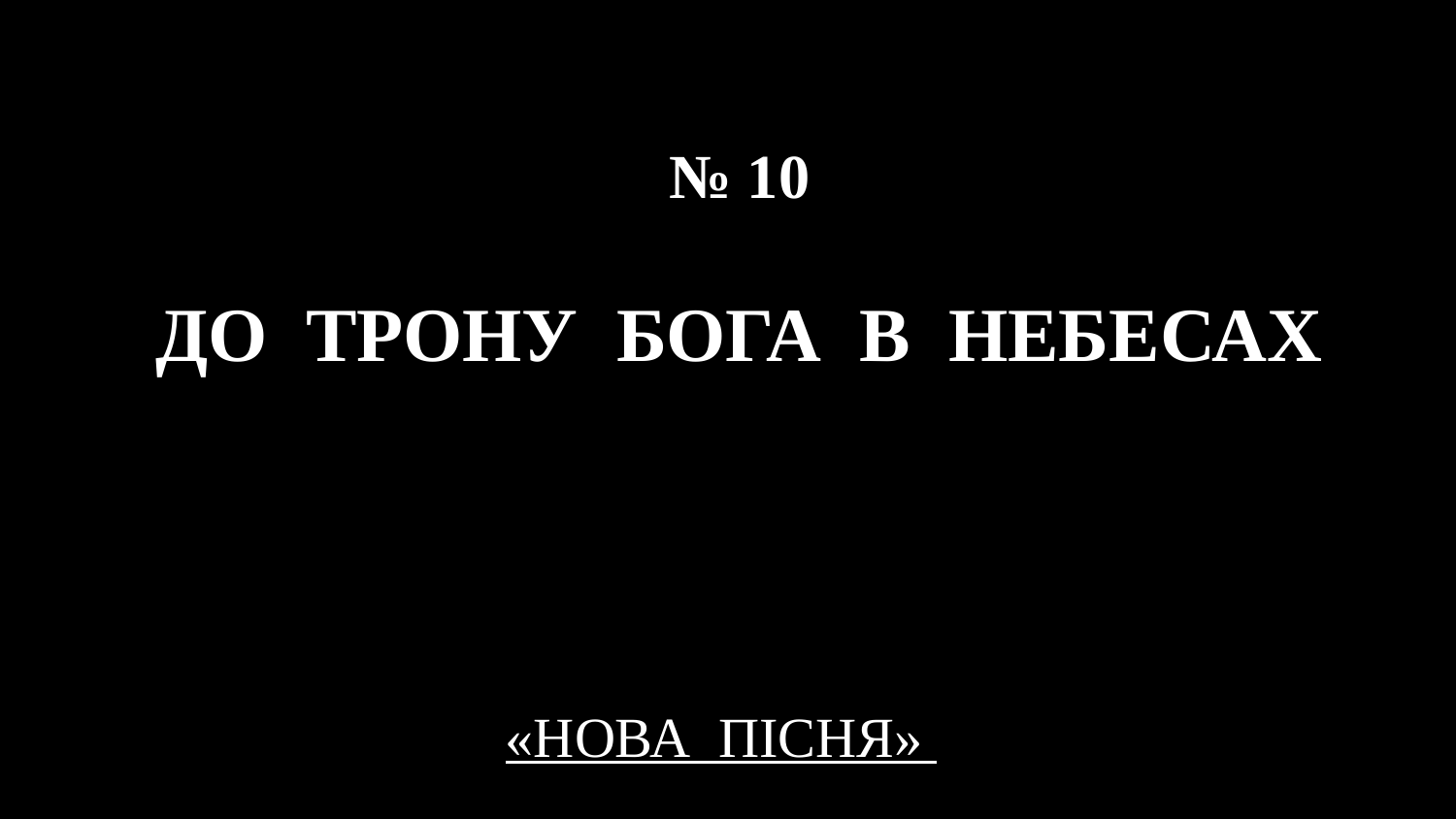

# № 10 ДО  ТРОНУ  БОГА  В  НЕБЕСАХ
«НОВА  ПІСНЯ»